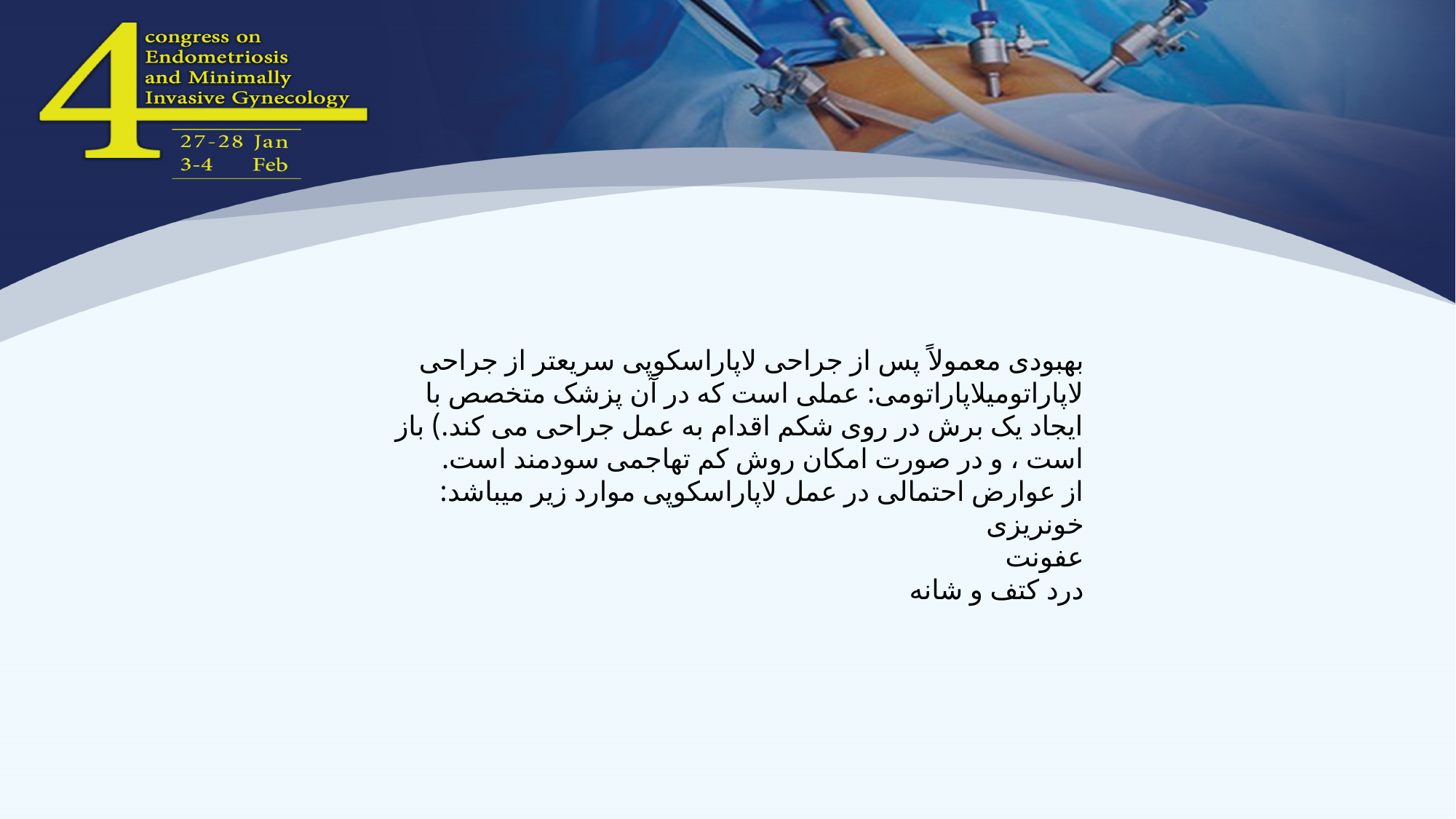

بهبودی معمولاً پس از جراحی لاپاراسکوپی سریعتر از جراحی لاپاراتومیلاپاراتومی: عملی است که در آن پزشک متخصص با ایجاد یک برش در روی شکم اقدام به عمل جراحی می کند.) باز است ، و در صورت امکان روش کم تهاجمی سودمند است.
از عوارض احتمالی در عمل لاپاراسکوپی موارد زیر میباشد:
خونریزی
عفونت
درد کتف و شانه